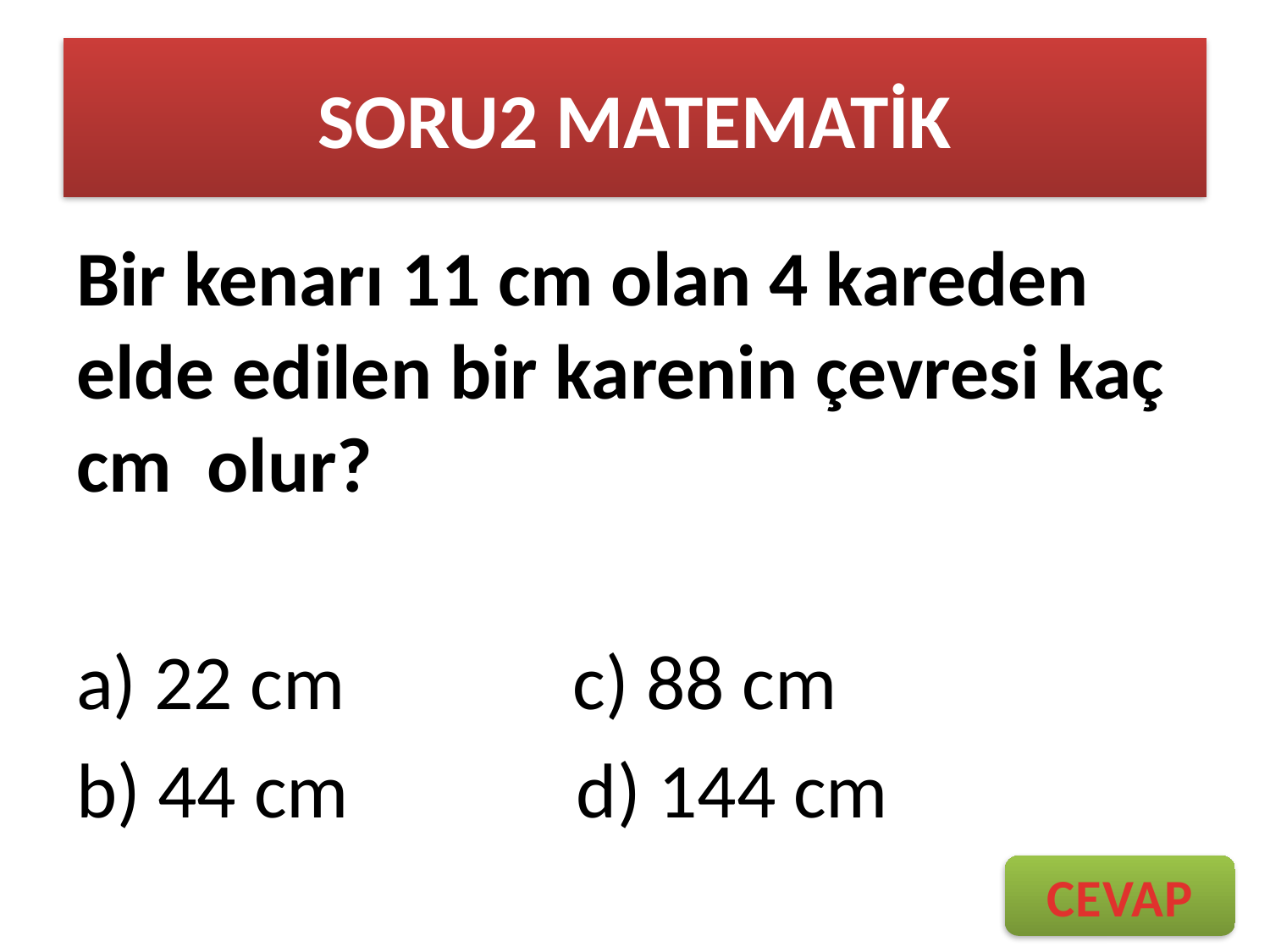

# SORU2 MATEMATİK
Bir kenarı 11 cm olan 4 kareden elde edilen bir karenin çevresi kaç cm  olur?

a) 22 cm             c) 88 cm
b) 44 cm             d) 144 cm

CEVAP